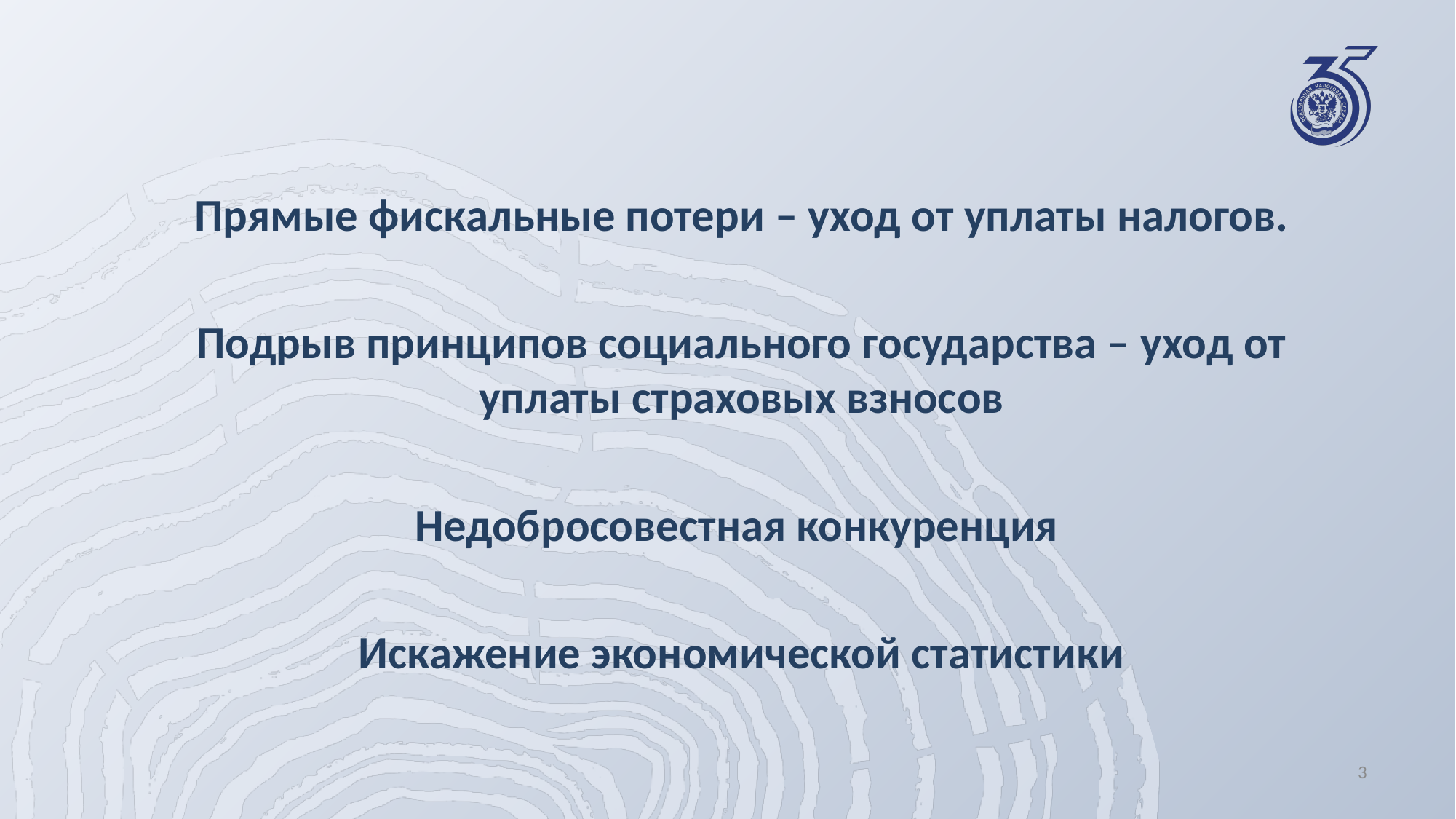

Прямые фискальные потери – уход от уплаты налогов.

Подрыв принципов социального государства – уход от уплаты страховых взносов

Недобросовестная конкуренция

Искажение экономической статистики
3